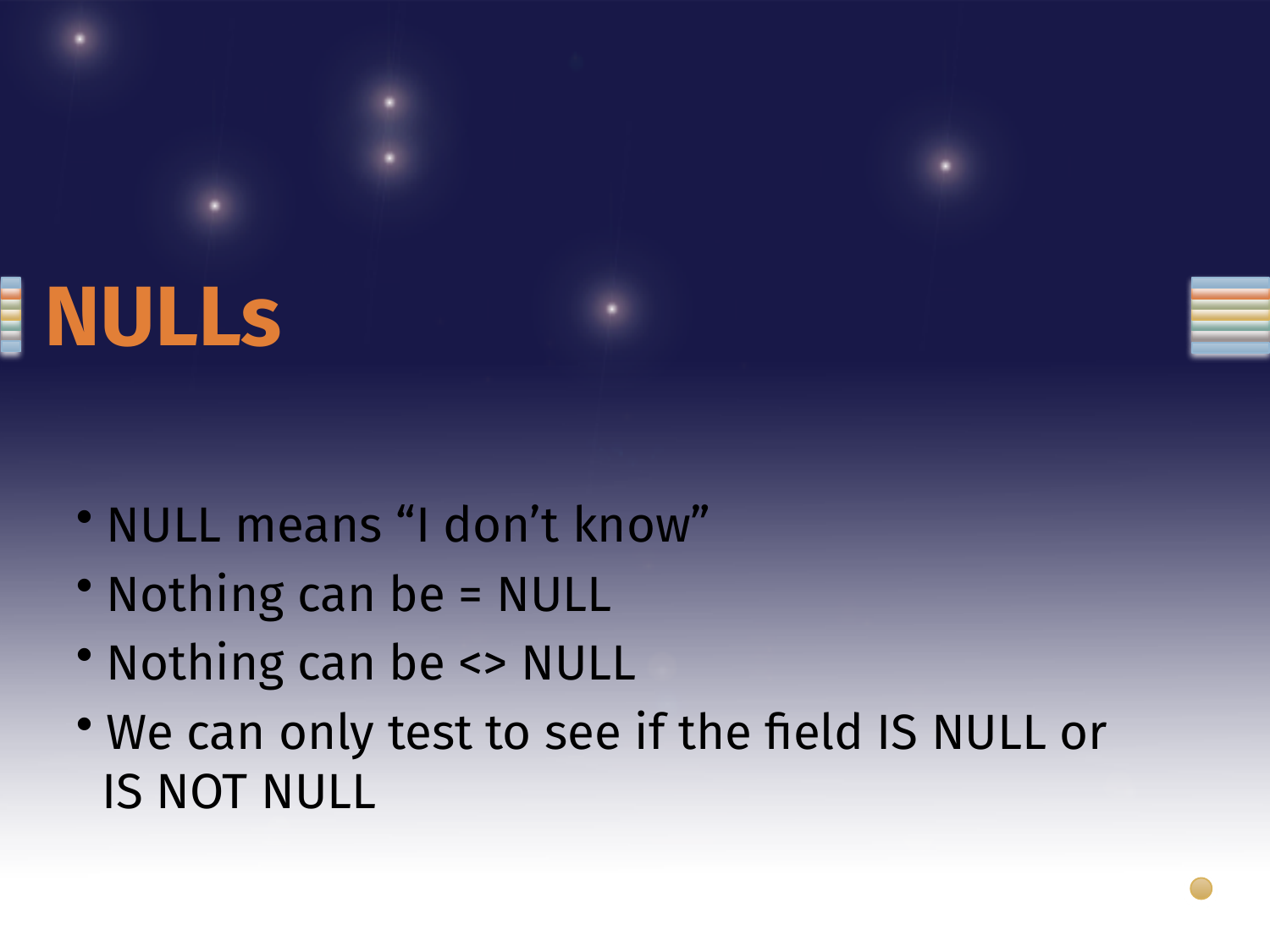

# NULLs

 NULL means “I don’t know”
 Nothing can be = NULL
 Nothing can be <> NULL
 We can only test to see if the field IS NULL or
  IS NOT NULL